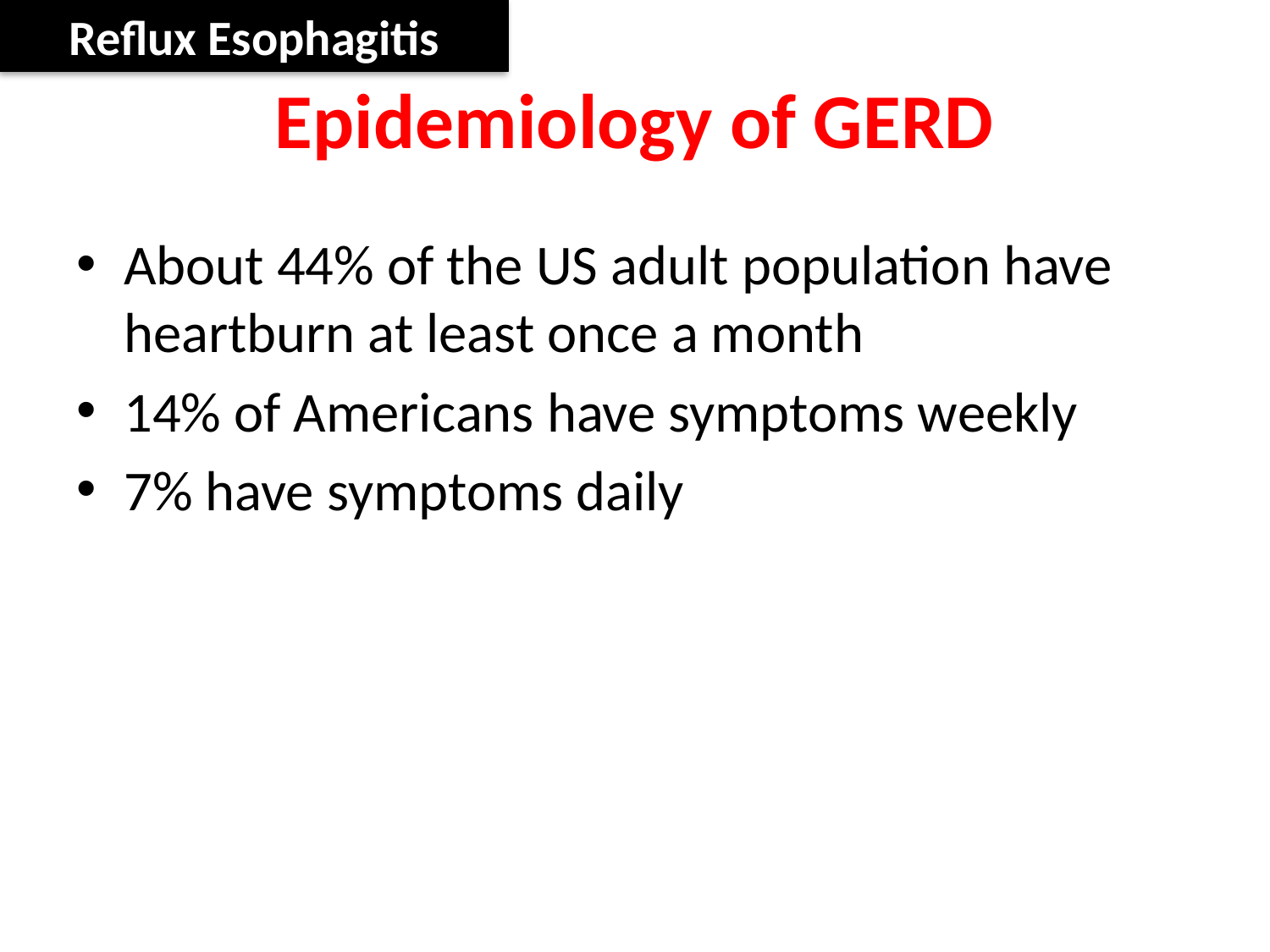

Reflux Esophagitis
# Epidemiology of GERD
About 44% of the US adult population have heartburn at least once a month
14% of Americans have symptoms weekly
7% have symptoms daily